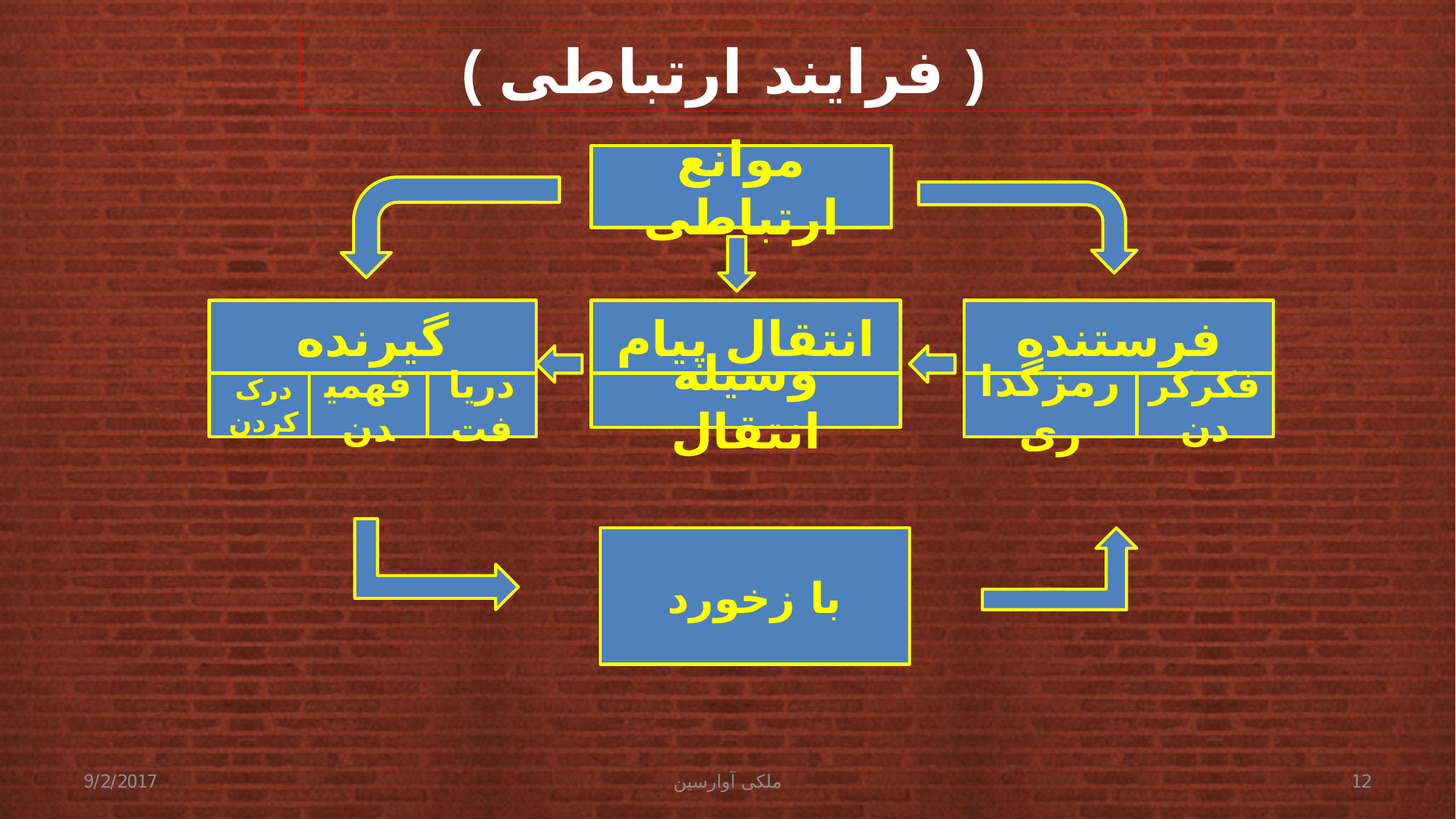

( فرایند ارتباطی )

موانع ارتباطی

گیرنده
انتقال پیام
فرستنده

درک کردن
فهمیدن
دریافت
وسیله انتقال
رمزگذاری
فکرکردن

با زخورد

9/2/2017
ملکی آوارسین
12